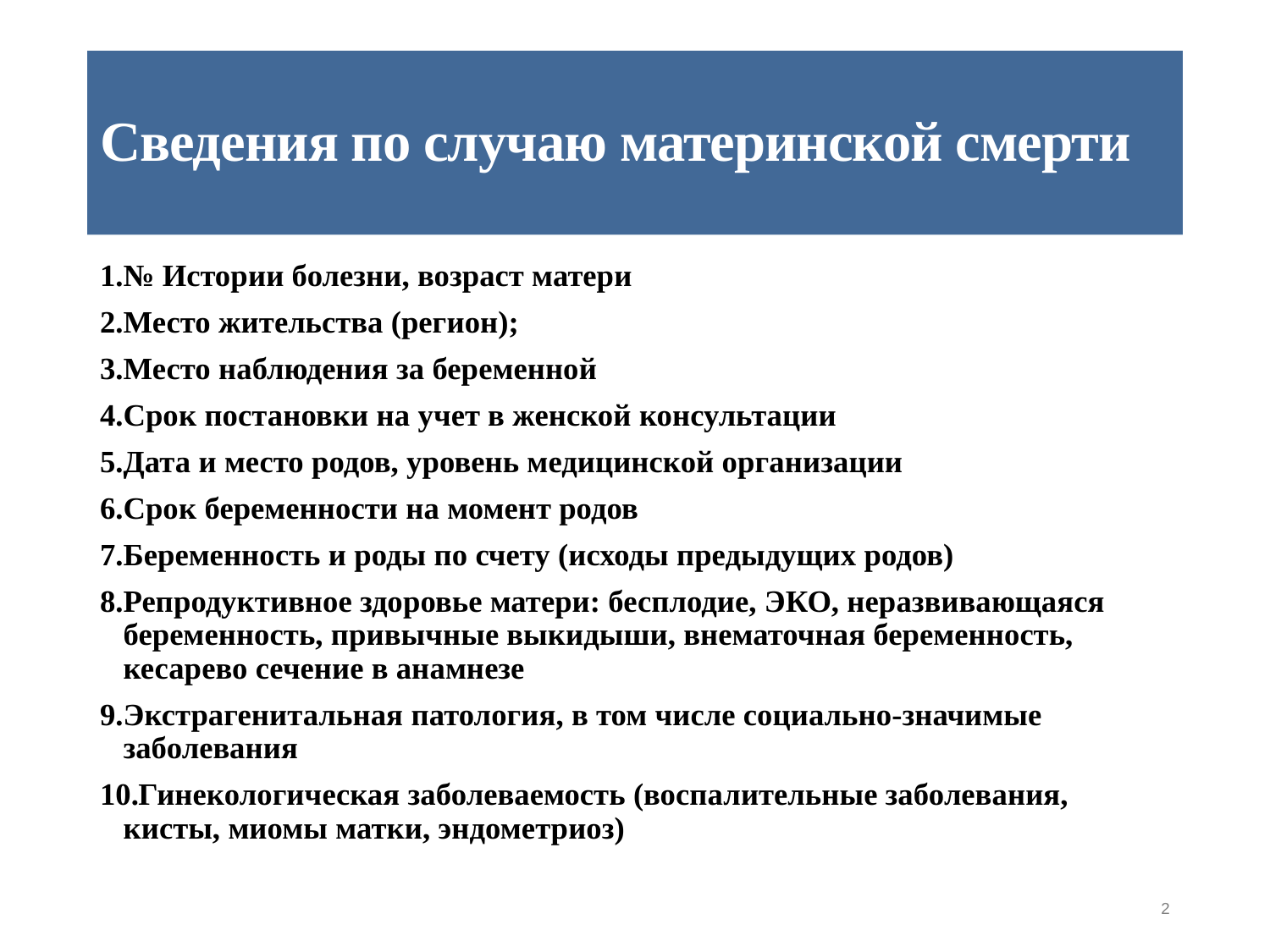

# Сведения по случаю материнской смерти
№ Истории болезни, возраст матери
Место жительства (регион);
Место наблюдения за беременной
Срок постановки на учет в женской консультации
Дата и место родов, уровень медицинской организации
Срок беременности на момент родов
Беременность и роды по счету (исходы предыдущих родов)
Репродуктивное здоровье матери: бесплодие, ЭКО, неразвивающаяся беременность, привычные выкидыши, внематочная беременность, кесарево сечение в анамнезе
Экстрагенитальная патология, в том числе социально-значимые заболевания
Гинекологическая заболеваемость (воспалительные заболевания, кисты, миомы матки, эндометриоз)
2